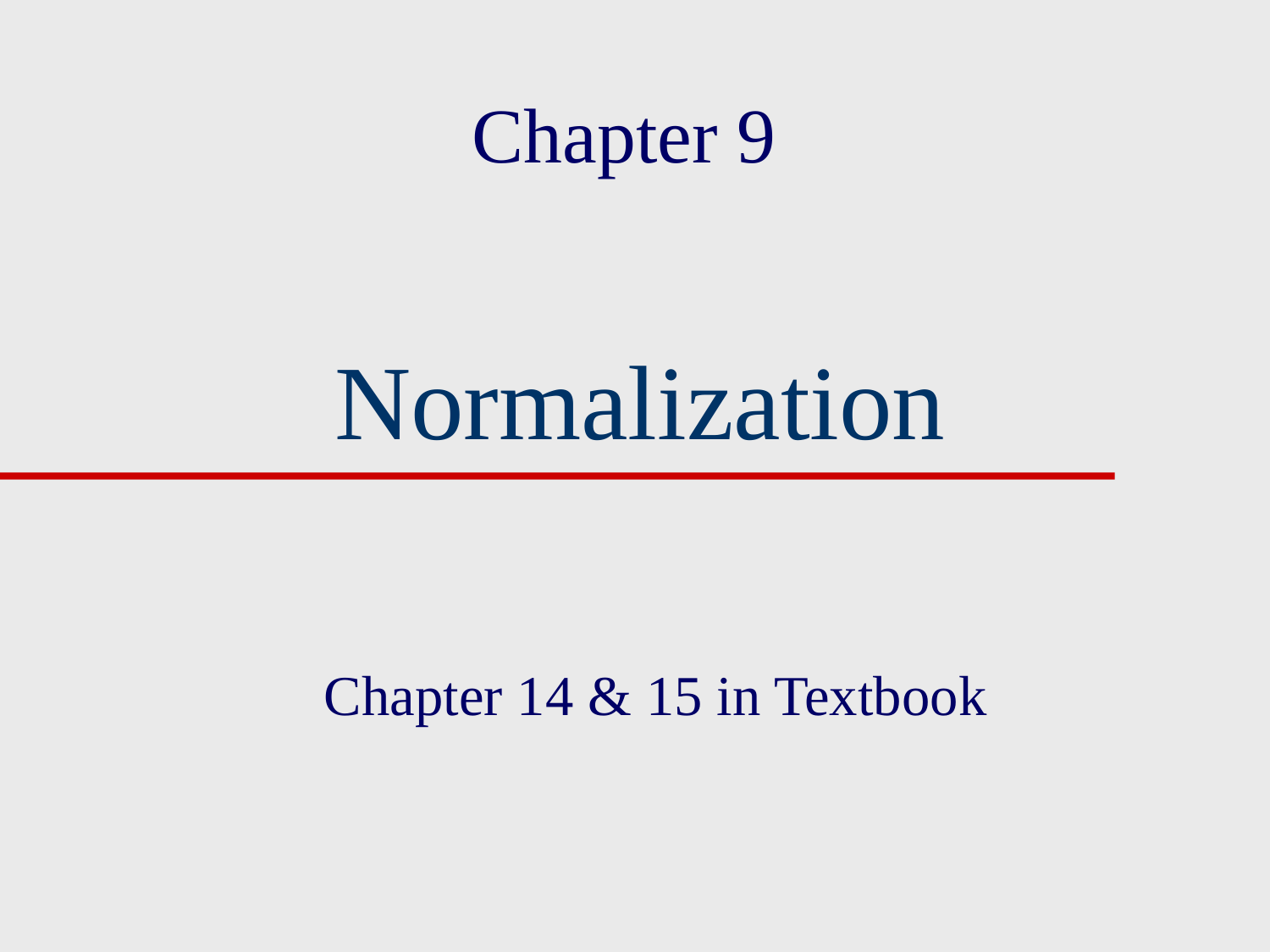

Chapter 9
Normalization
Chapter 14 & 15 in Textbook